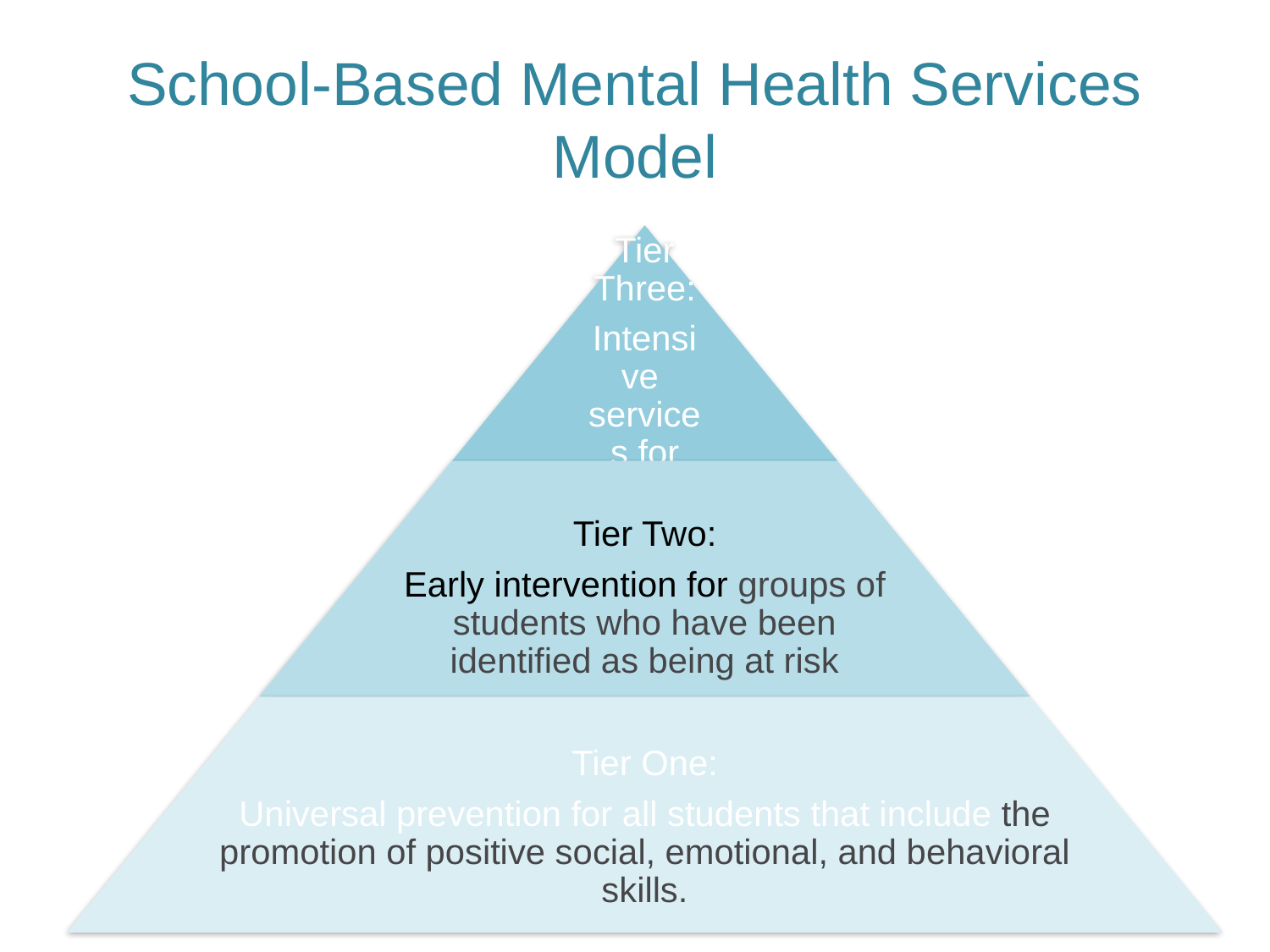

# School-Based Mental Health Services Model

Tier Three:
Intensive
services for
 at-risk students
Tier Two:
Early intervention for groups of students who have been identified as being at risk
Tier One:
Universal prevention for all students that include the promotion of positive social, emotional, and behavioral skills.